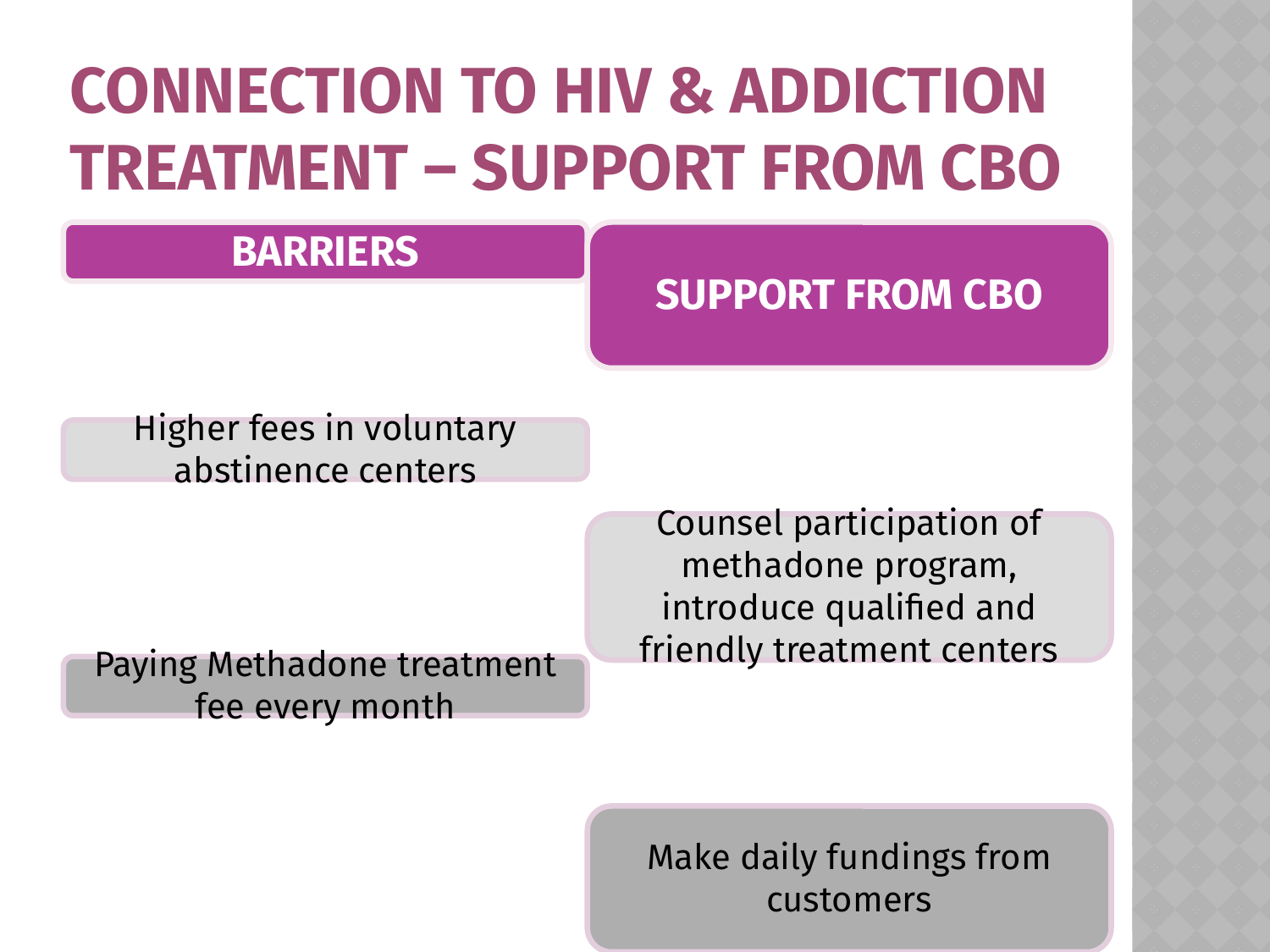

# CONNECTION TO HIV & ADDICTION TREATMENT – SUPPORT FROM CBO
BARRIERS
Higher fees in voluntary abstinence centers
SUPPORT FROM CBO
Counsel participation of methadone program, introduce qualified and friendly treatment centers
Paying Methadone treatment fee every month
Make daily fundings from customers